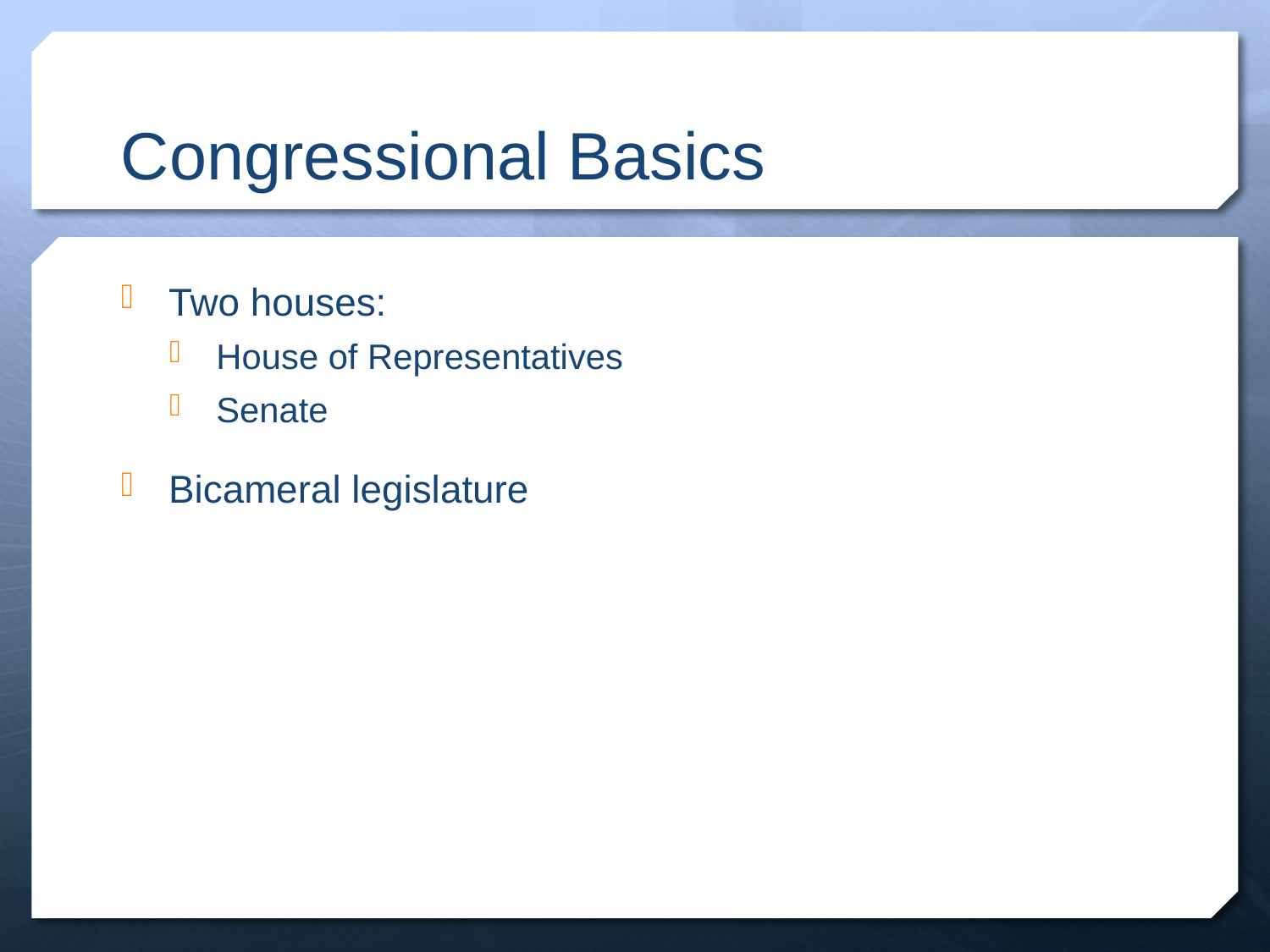

# Congressional Basics
Two houses:
House of Representatives
Senate
Bicameral legislature